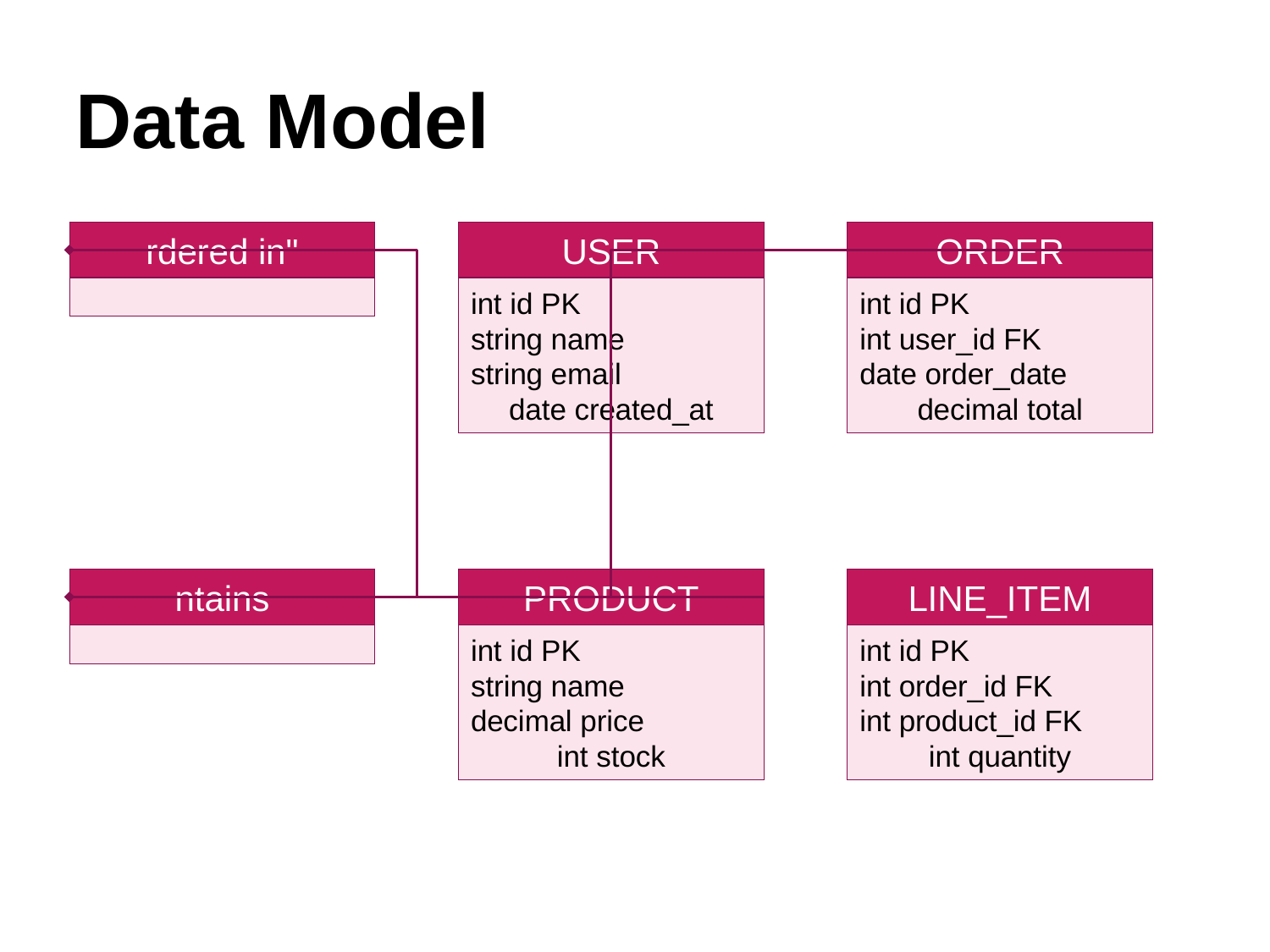

Data Model
rdered in"
USER
ORDER

int id PK
string name
string email
date created_at
int id PK
int user_id FK
date order_date
decimal total
ntains
PRODUCT
LINE_ITEM

int id PK
string name
decimal price
int stock
int id PK
int order_id FK
int product_id FK
int quantity